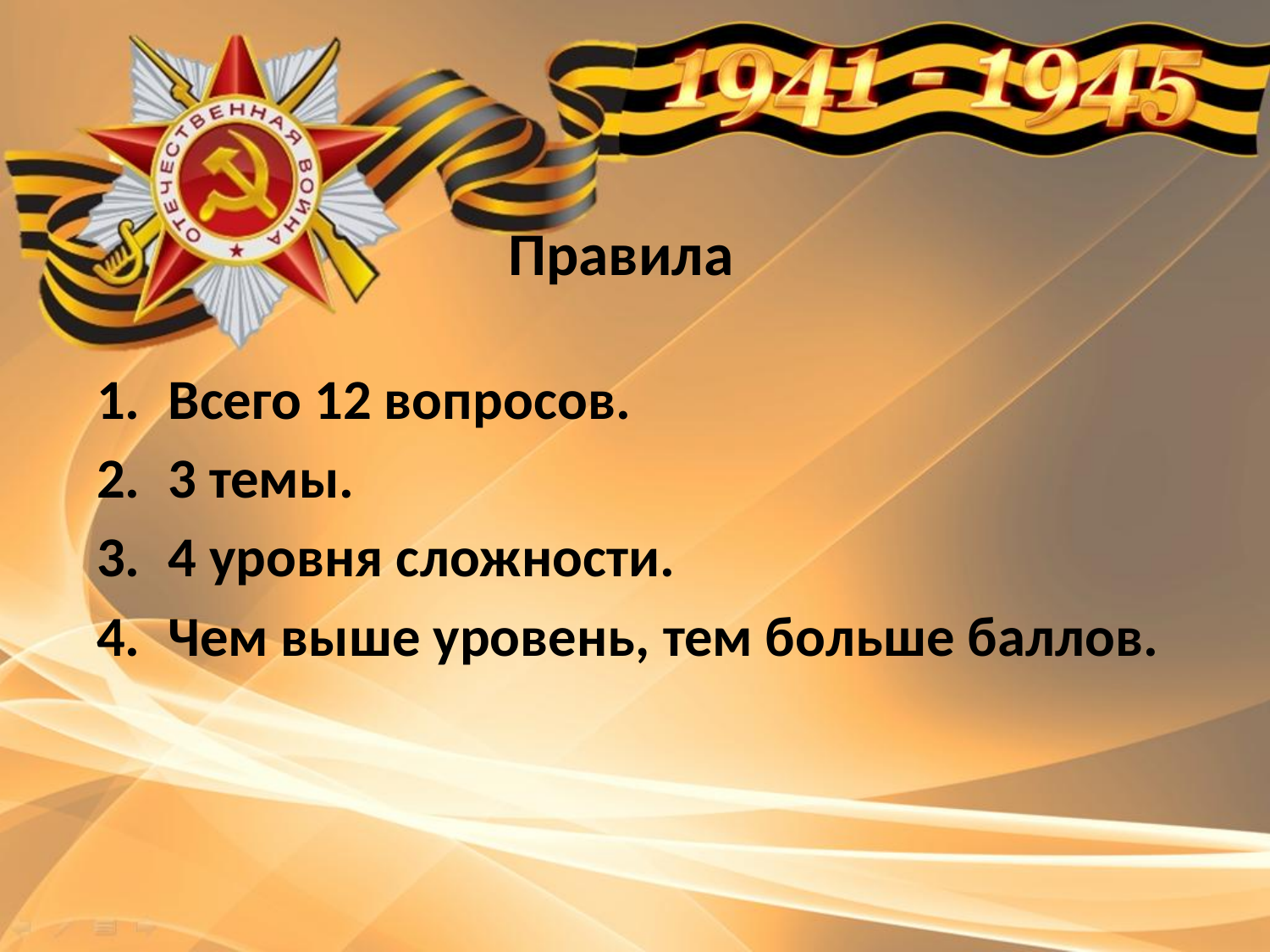

# Правила
Всего 12 вопросов.
3 темы.
4 уровня сложности.
Чем выше уровень, тем больше баллов.